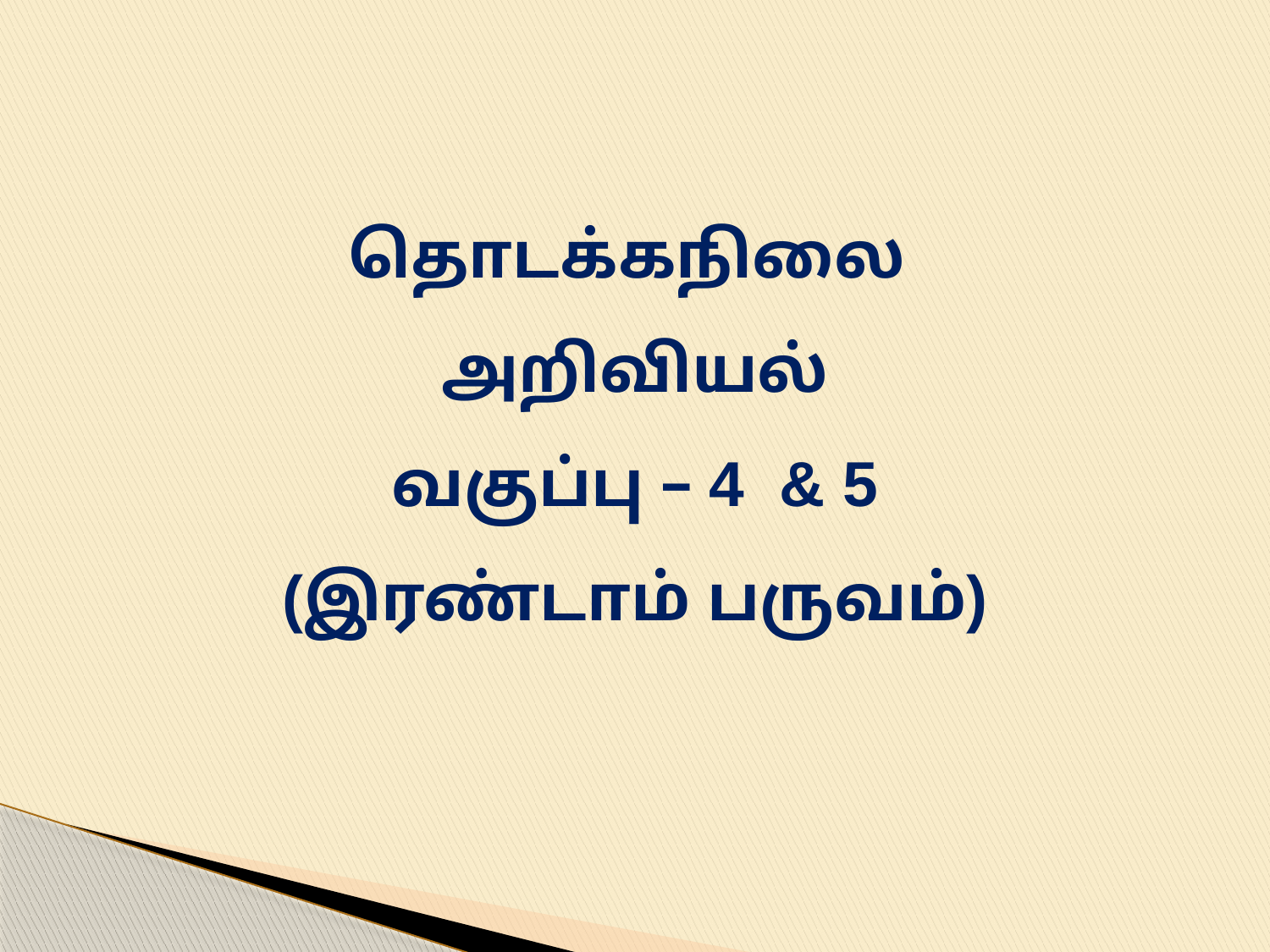

# தொடக்கநிலை அறிவியல் வகுப்பு – 4  & 5 (இரண்டாம் பருவம்)